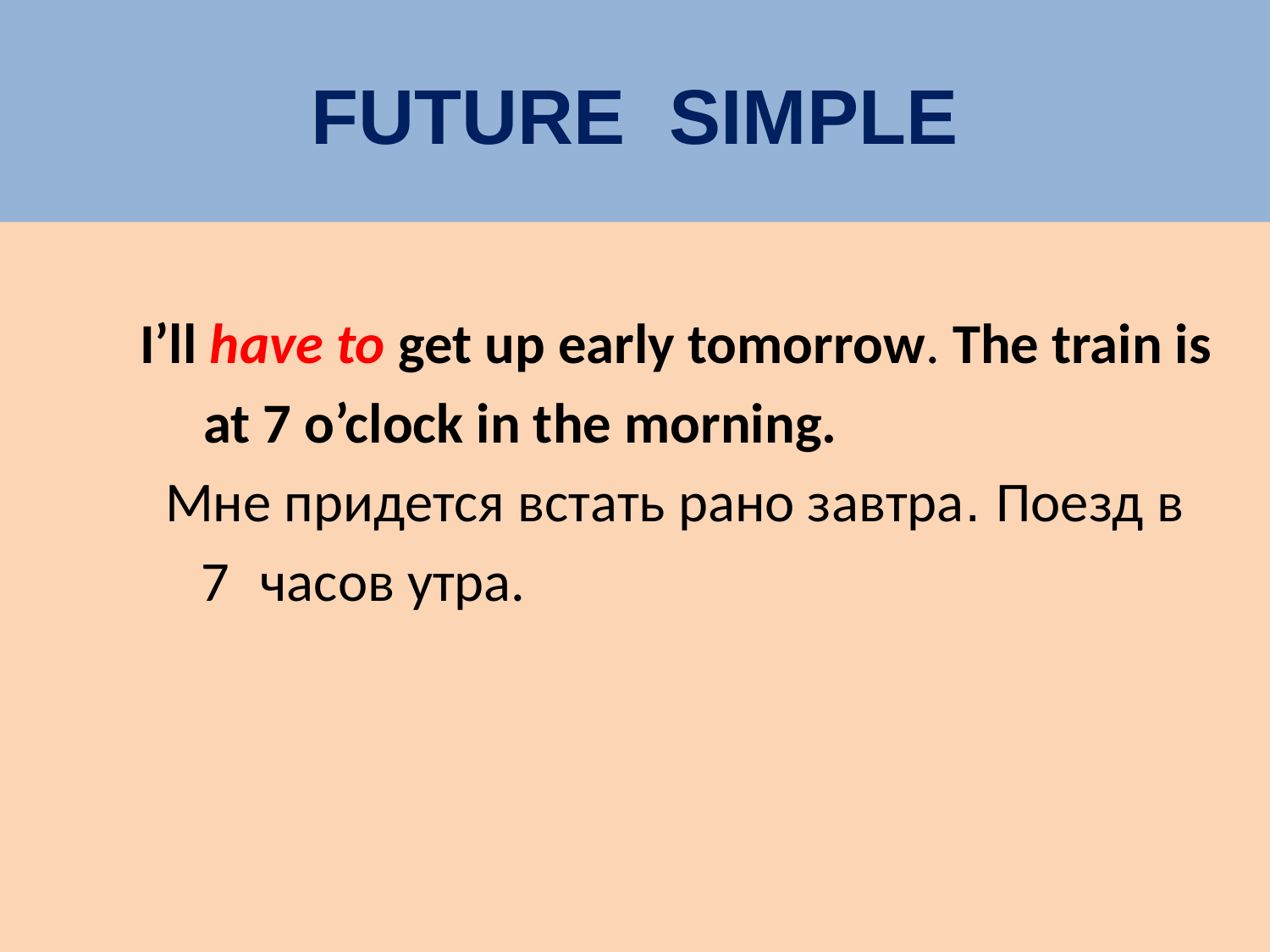

# FUTURE  SIMPLE

          I’ll have to get up early tomorrow. The train is
               at 7 o’clock in the morning.
            Мне придется встать рано завтра. Поезд в
            7  часов утра.